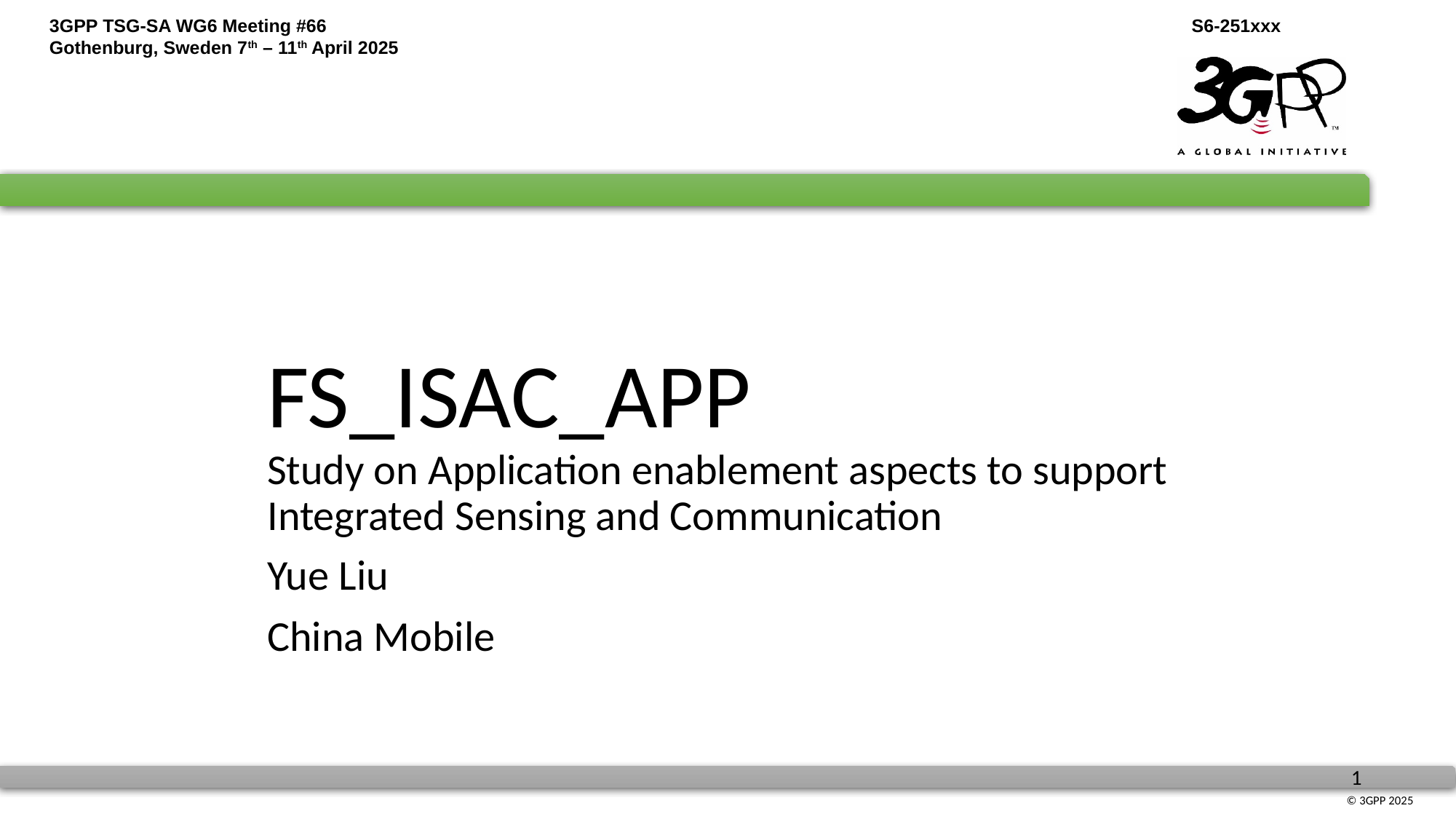

# FS_ISAC_APP Study on Application enablement aspects to support Integrated Sensing and Communication
Yue Liu
China Mobile